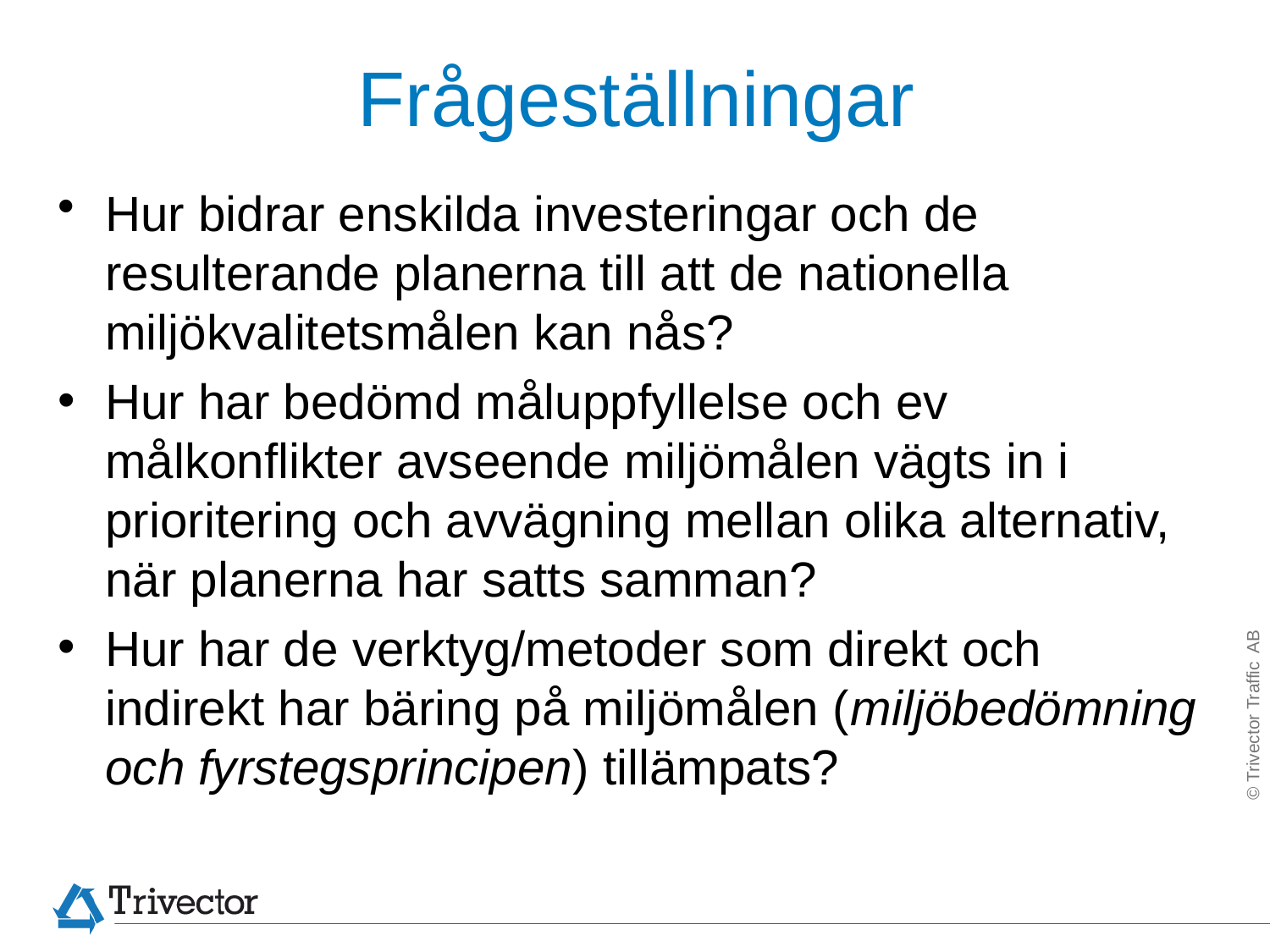

# Frågeställningar
Hur bidrar enskilda investeringar och de resulterande planerna till att de nationella miljökvalitetsmålen kan nås?
Hur har bedömd måluppfyllelse och ev målkonflikter avseende miljömålen vägts in i prioritering och avvägning mellan olika alternativ, när planerna har satts samman?
Hur har de verktyg/metoder som direkt och indirekt har bäring på miljömålen (miljöbedömning och fyrstegsprincipen) tillämpats?